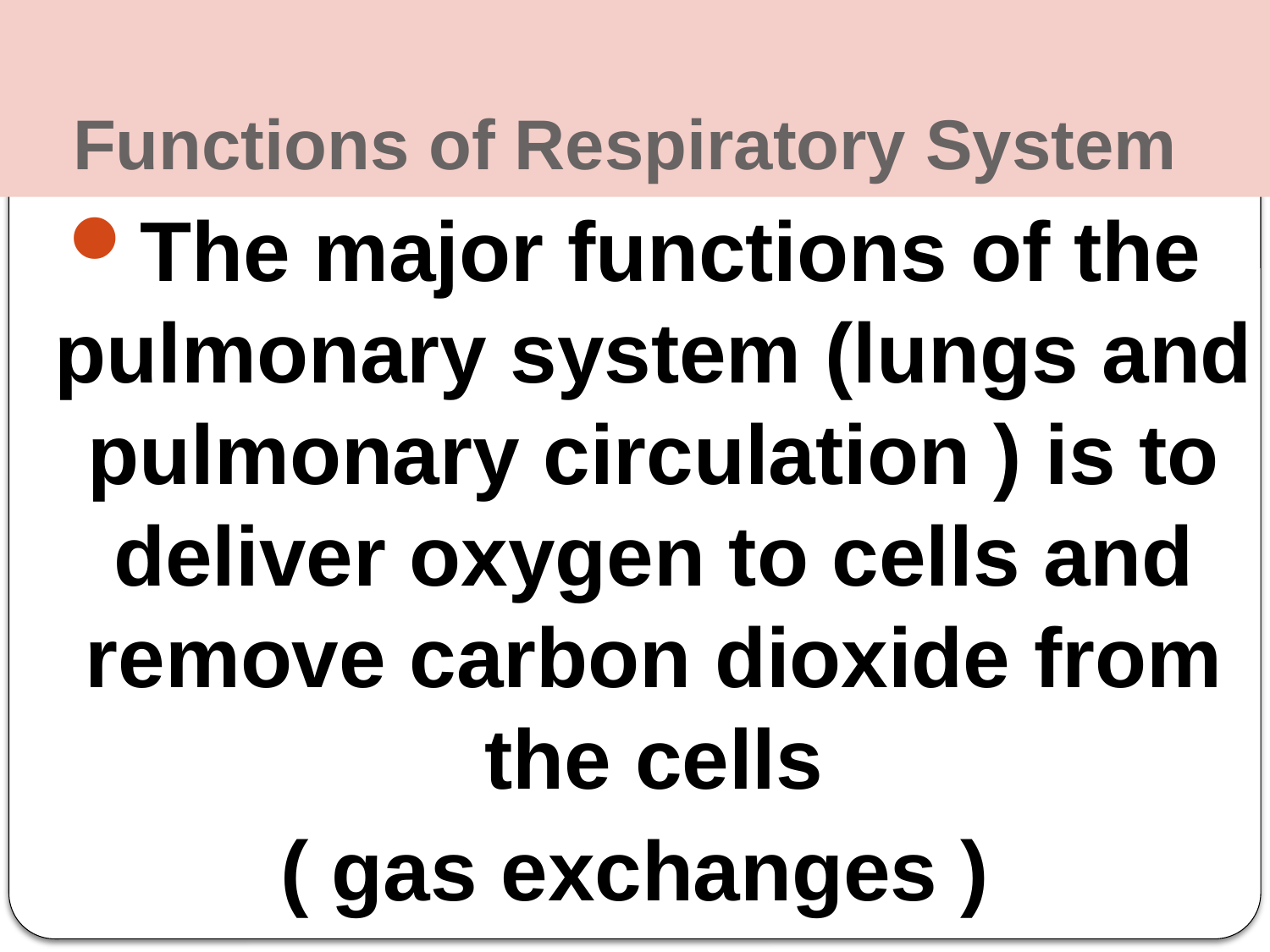

# Functions of Respiratory System
The major functions of the pulmonary system (lungs and pulmonary circulation ) is to deliver oxygen to cells and remove carbon dioxide from the cells
 ( gas exchanges )